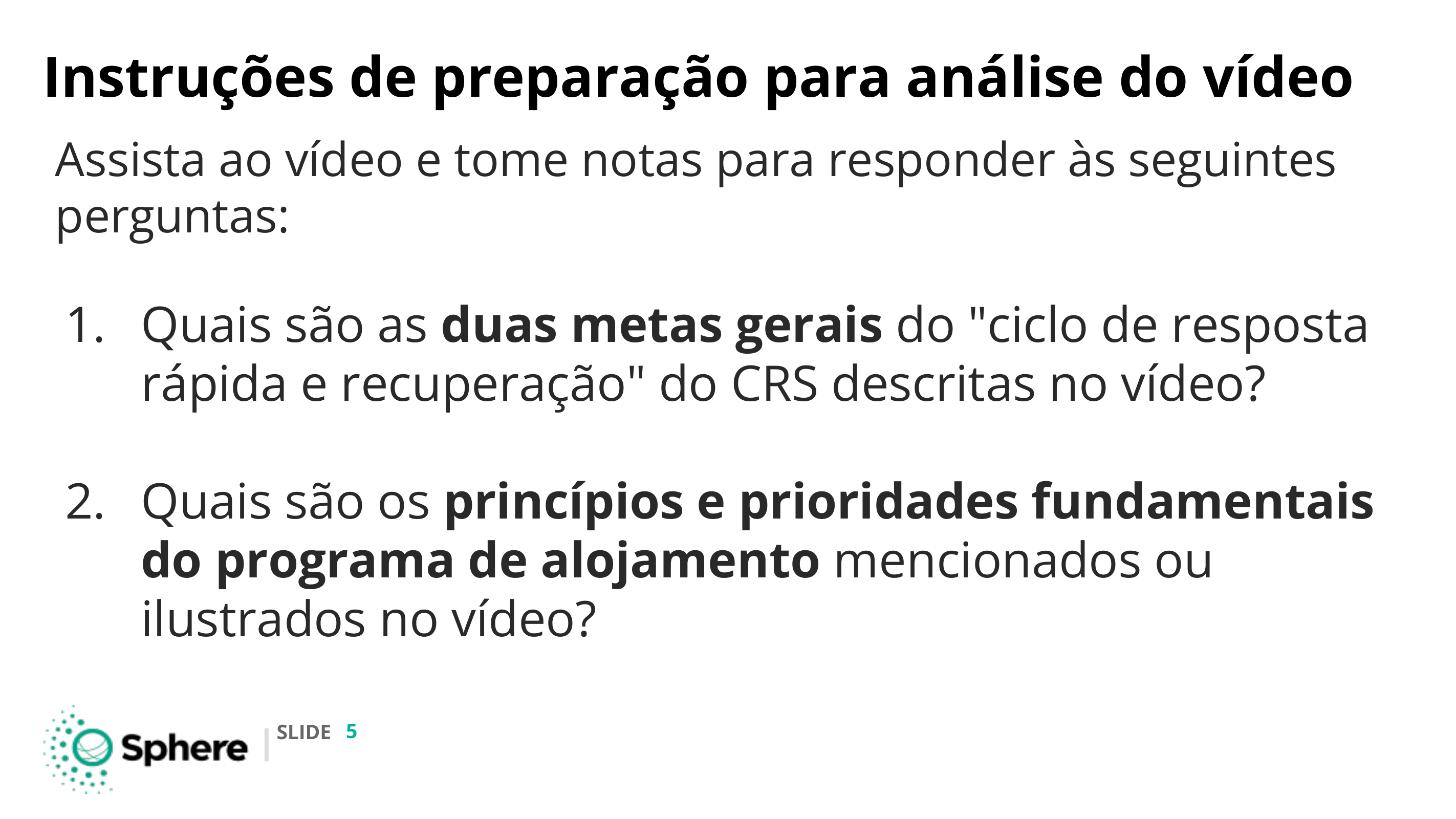

# Instruções de preparação para análise do vídeo
Assista ao vídeo e tome notas para responder às seguintes perguntas:

Quais são as duas metas gerais do "ciclo de resposta rápida e recuperação" do CRS descritas no vídeo?

Quais são os princípios e prioridades fundamentais do programa de alojamento mencionados ou ilustrados no vídeo?
5